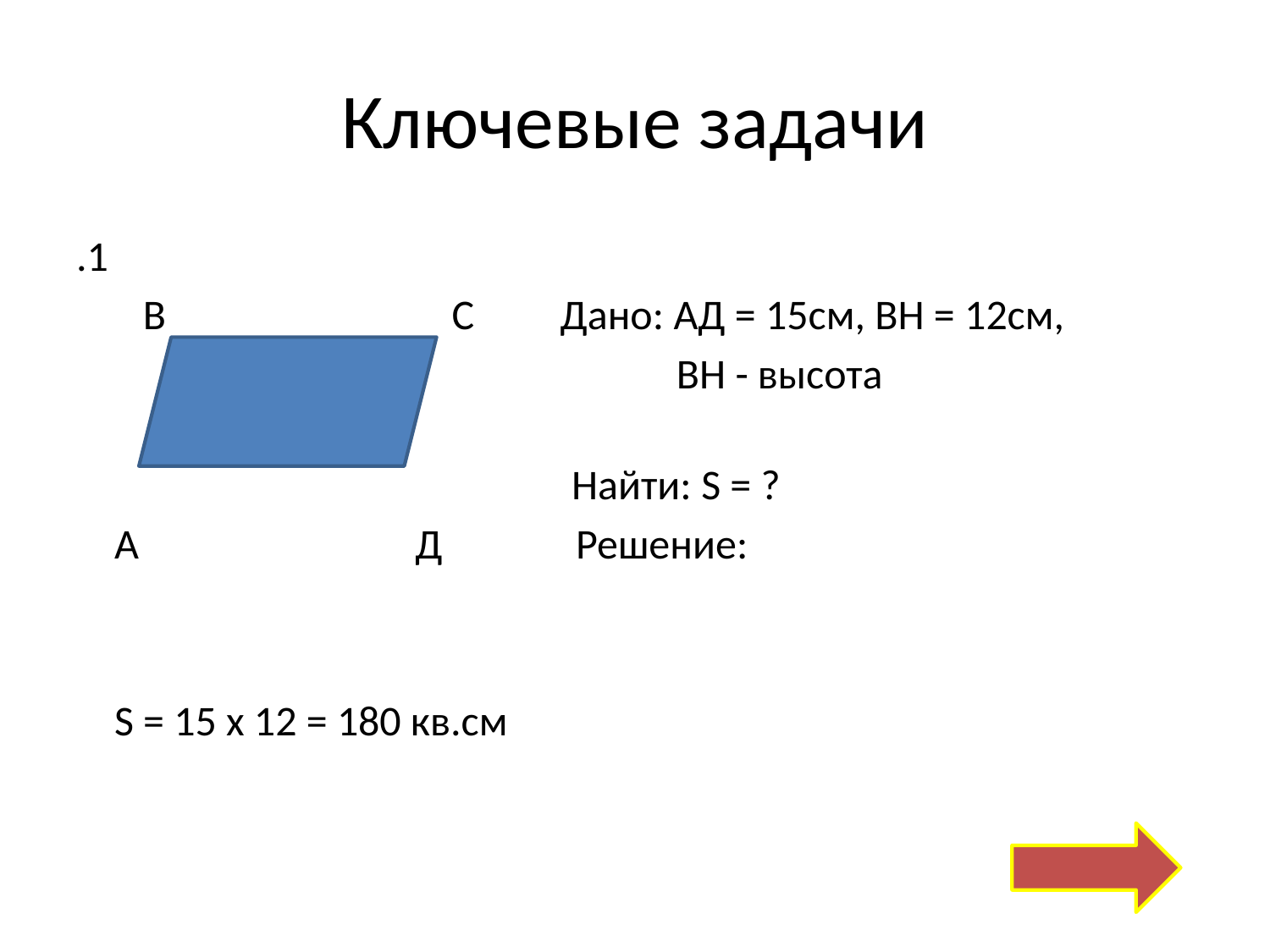

# Ключевые задачи
.1
       В                              С         Дано: АД = 15см, ВН = 12см,
                                                               ВН - высота
                                                    Найти: S = ?
    А                             Д              Решение:

    S = 15 х 12 = 180 кв.см